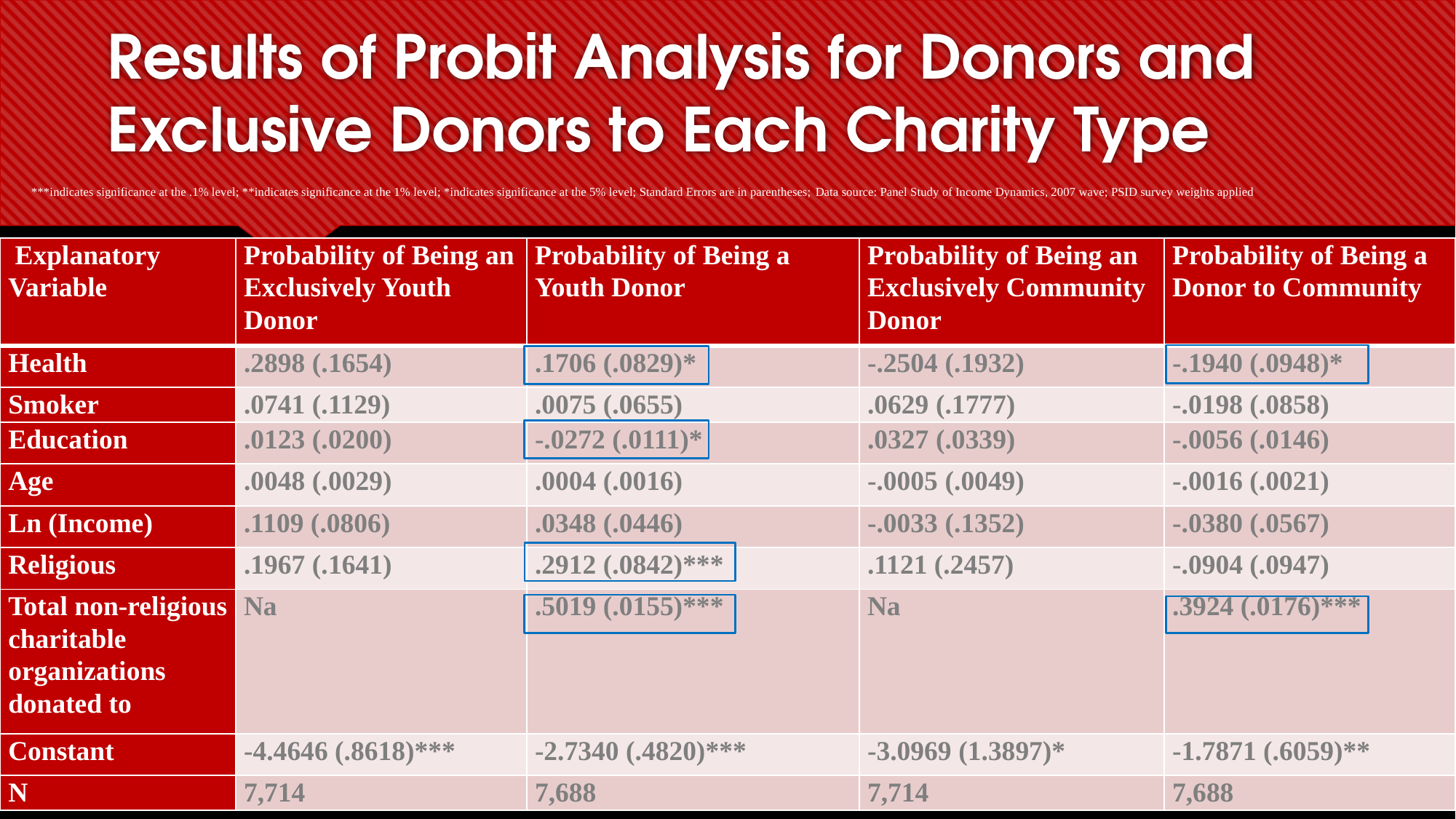

# Results of Probit Analysis for Donors and Exclusive Donors to Each Charity Type
***indicates significance at the .1% level; **indicates significance at the 1% level; *indicates significance at the 5% level; Standard Errors are in parentheses; Data source: Panel Study of Income Dynamics, 2007 wave; PSID survey weights applied
| Explanatory Variable | Probability of Being an Exclusively Youth Donor | Probability of Being a Youth Donor | Probability of Being an Exclusively Community Donor | Probability of Being a Donor to Community |
| --- | --- | --- | --- | --- |
| Health | .2898 (.1654) | .1706 (.0829)\* | -.2504 (.1932) | -.1940 (.0948)\* |
| Smoker | .0741 (.1129) | .0075 (.0655) | .0629 (.1777) | -.0198 (.0858) |
| Education | .0123 (.0200) | -.0272 (.0111)\* | .0327 (.0339) | -.0056 (.0146) |
| Age | .0048 (.0029) | .0004 (.0016) | -.0005 (.0049) | -.0016 (.0021) |
| Ln (Income) | .1109 (.0806) | .0348 (.0446) | -.0033 (.1352) | -.0380 (.0567) |
| Religious | .1967 (.1641) | .2912 (.0842)\*\*\* | .1121 (.2457) | -.0904 (.0947) |
| Total non-religious charitable organizations donated to | Na | .5019 (.0155)\*\*\* | Na | .3924 (.0176)\*\*\* |
| Constant | -4.4646 (.8618)\*\*\* | -2.7340 (.4820)\*\*\* | -3.0969 (1.3897)\* | -1.7871 (.6059)\*\* |
| N | 7,714 | 7,688 | 7,714 | 7,688 |